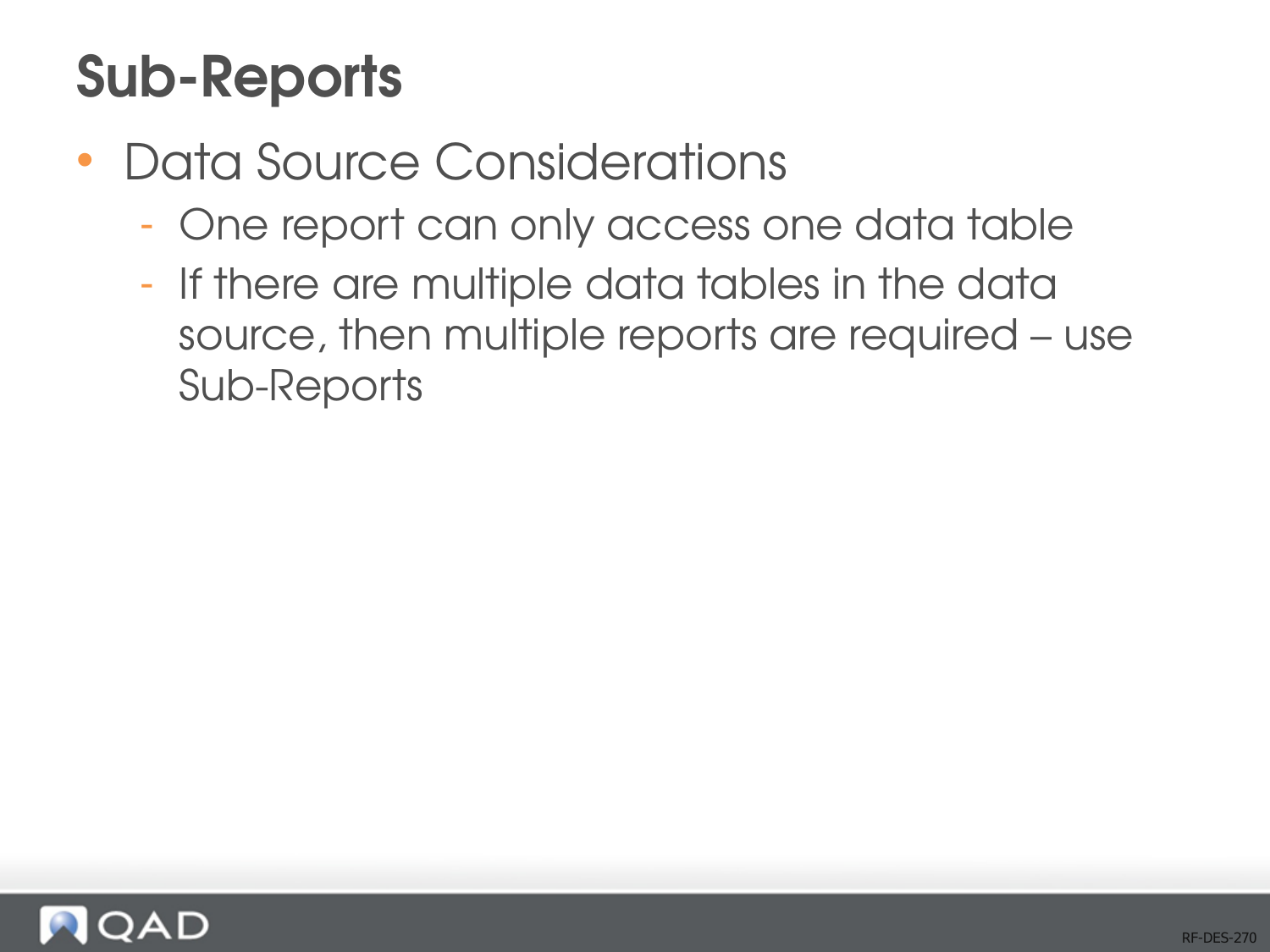

# Sub-Reports
Data Source Considerations
One report can only access one data table
If there are multiple data tables in the data source, then multiple reports are required – use Sub-Reports
RF-DES-270